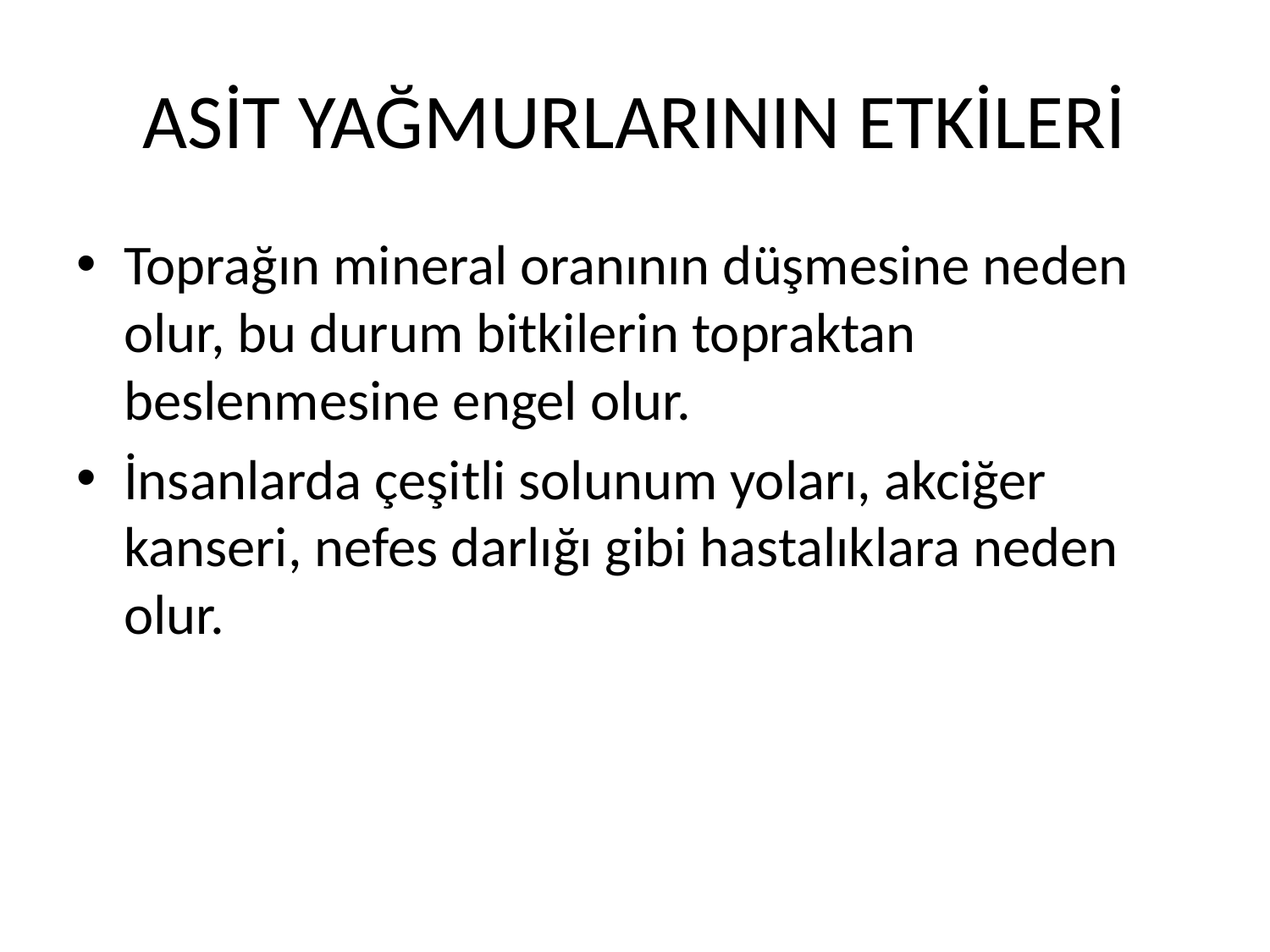

# ASİT YAĞMURLARININ ETKİLERİ
Toprağın mineral oranının düşmesine neden olur, bu durum bitkilerin topraktan beslenmesine engel olur.
İnsanlarda çeşitli solunum yoları, akciğer kanseri, nefes darlığı gibi hastalıklara neden olur.